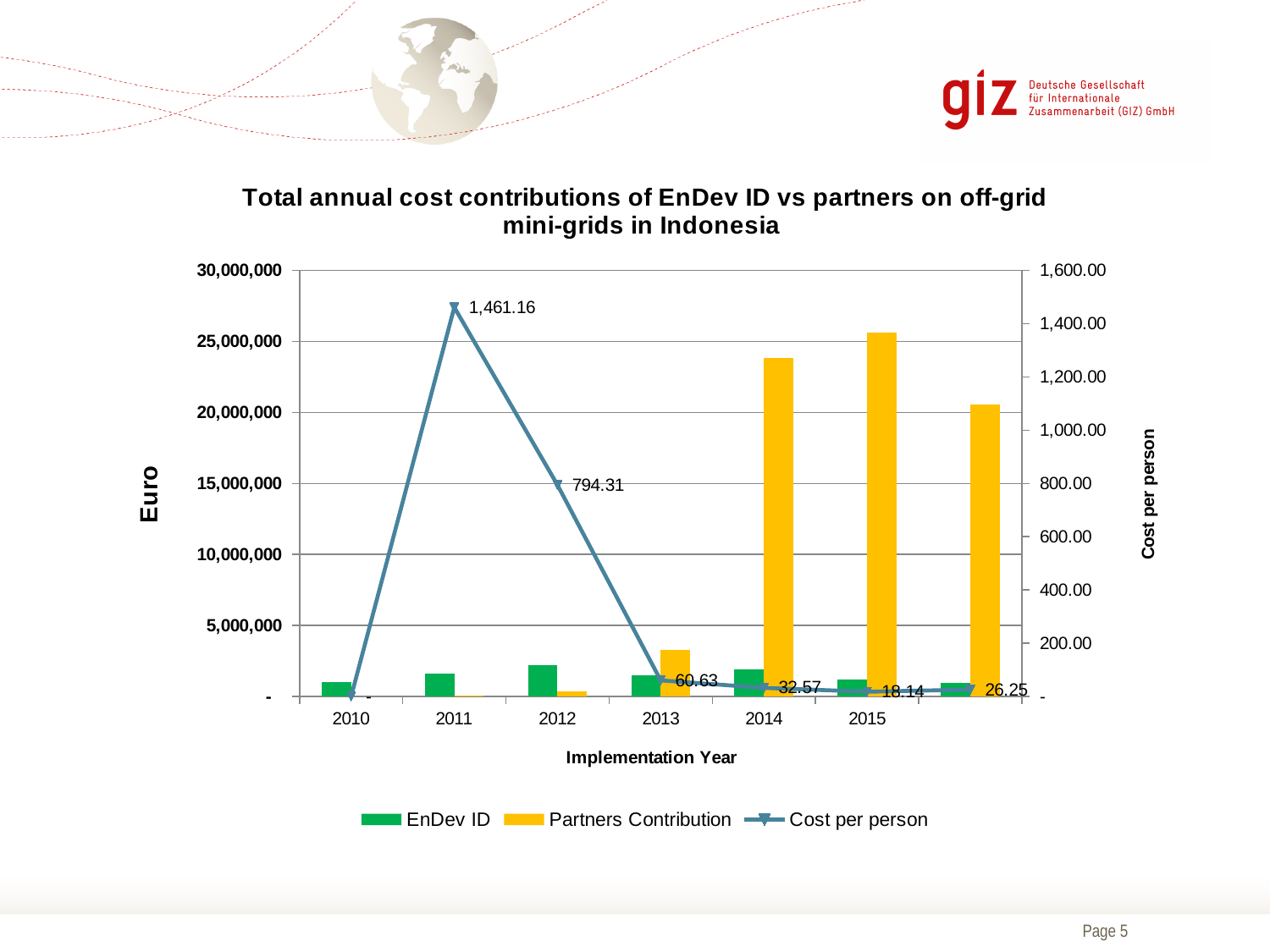

### Chart: Total annual cost contributions of EnDev ID vs partners on off-grid mini-grids in Indonesia

| Category |  |  |  |
|---|---|---|---|
| 2010 | 1048565.0 | None | 0.0 |
| 2011 | 1643799.3900000001 | 76919.49 | 1461.1550133333335 |
| 2012 | 2208969.5300000003 | 383219.1 | 794.3076339446243 |
| 2013 | 1477892.69 | 3290740.93 | 60.62776403503374 |
| 2014 | 1891724.66 | 23805449.14 | 32.57017570138512 |
| 2015 | 1207741.79 | 25599330.15 | 18.141615820227422 |